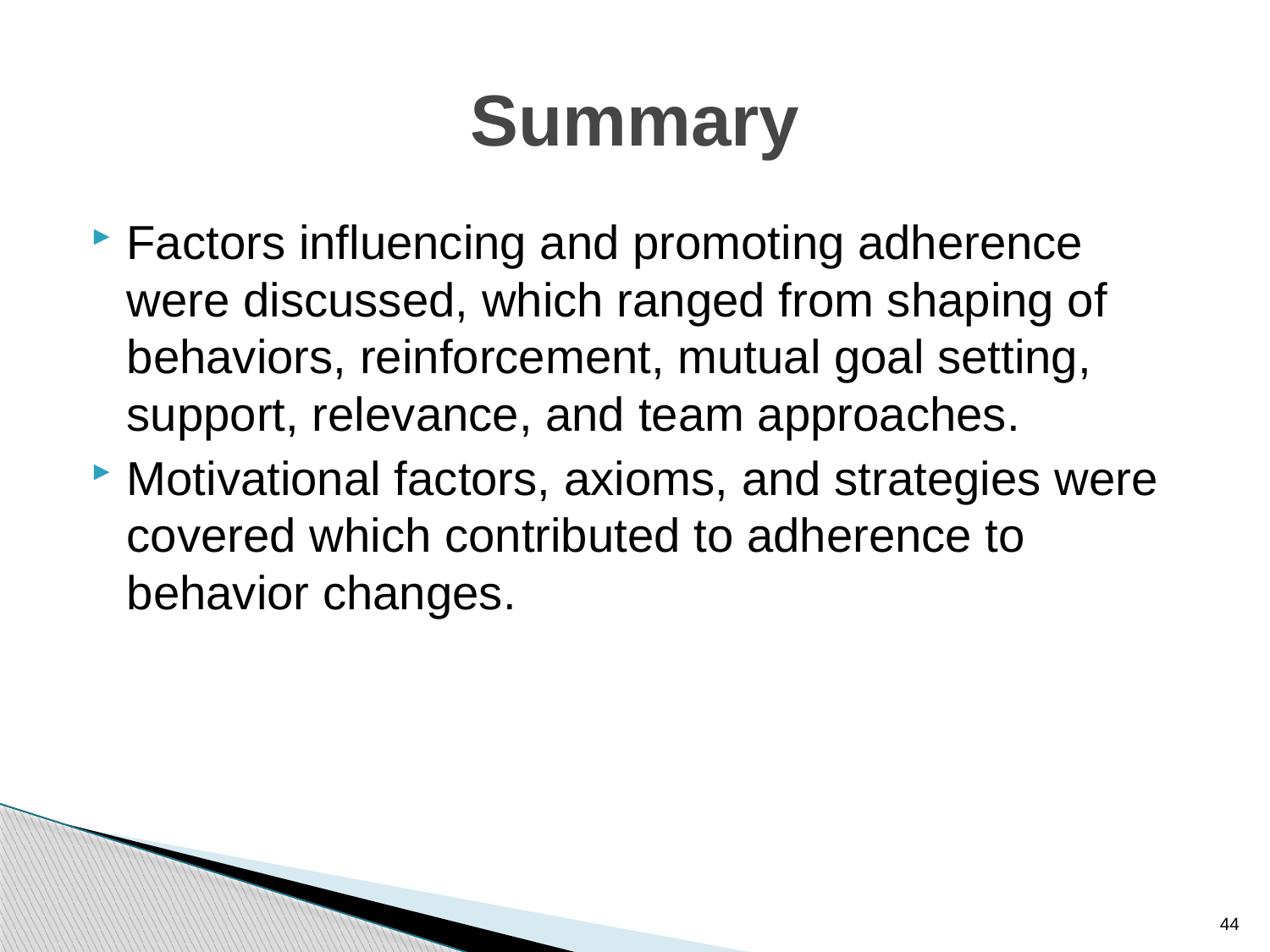

# Summary
Factors influencing and promoting adherence were discussed, which ranged from shaping of behaviors, reinforcement, mutual goal setting, support, relevance, and team approaches.
Motivational factors, axioms, and strategies were covered which contributed to adherence to behavior changes.
44